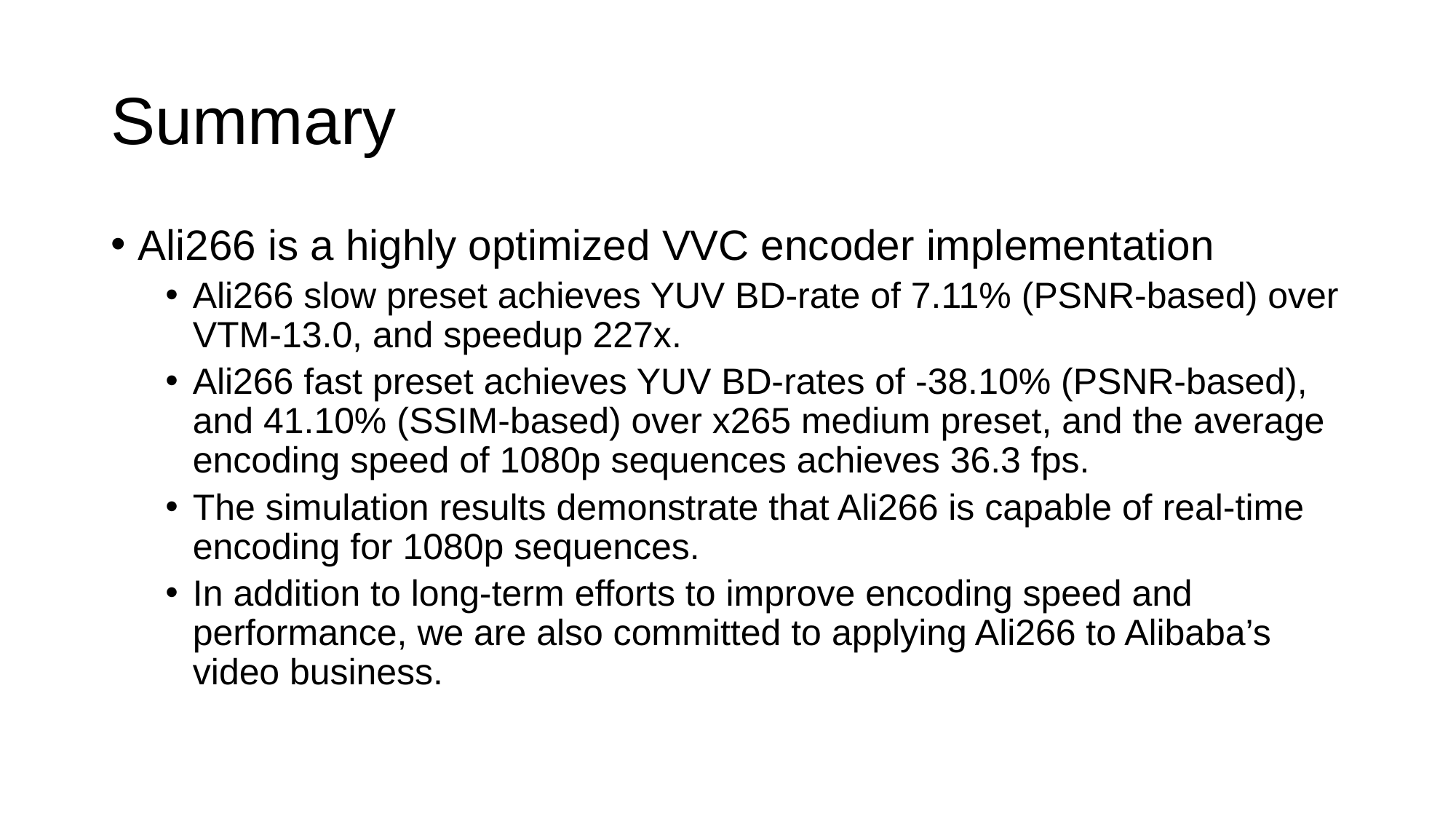

# Summary
Ali266 is a highly optimized VVC encoder implementation
Ali266 slow preset achieves YUV BD-rate of 7.11% (PSNR-based) over VTM-13.0, and speedup 227x.
Ali266 fast preset achieves YUV BD-rates of -38.10% (PSNR-based), and 41.10% (SSIM-based) over x265 medium preset, and the average encoding speed of 1080p sequences achieves 36.3 fps.
The simulation results demonstrate that Ali266 is capable of real-time encoding for 1080p sequences.
In addition to long-term efforts to improve encoding speed and performance, we are also committed to applying Ali266 to Alibaba’s video business.